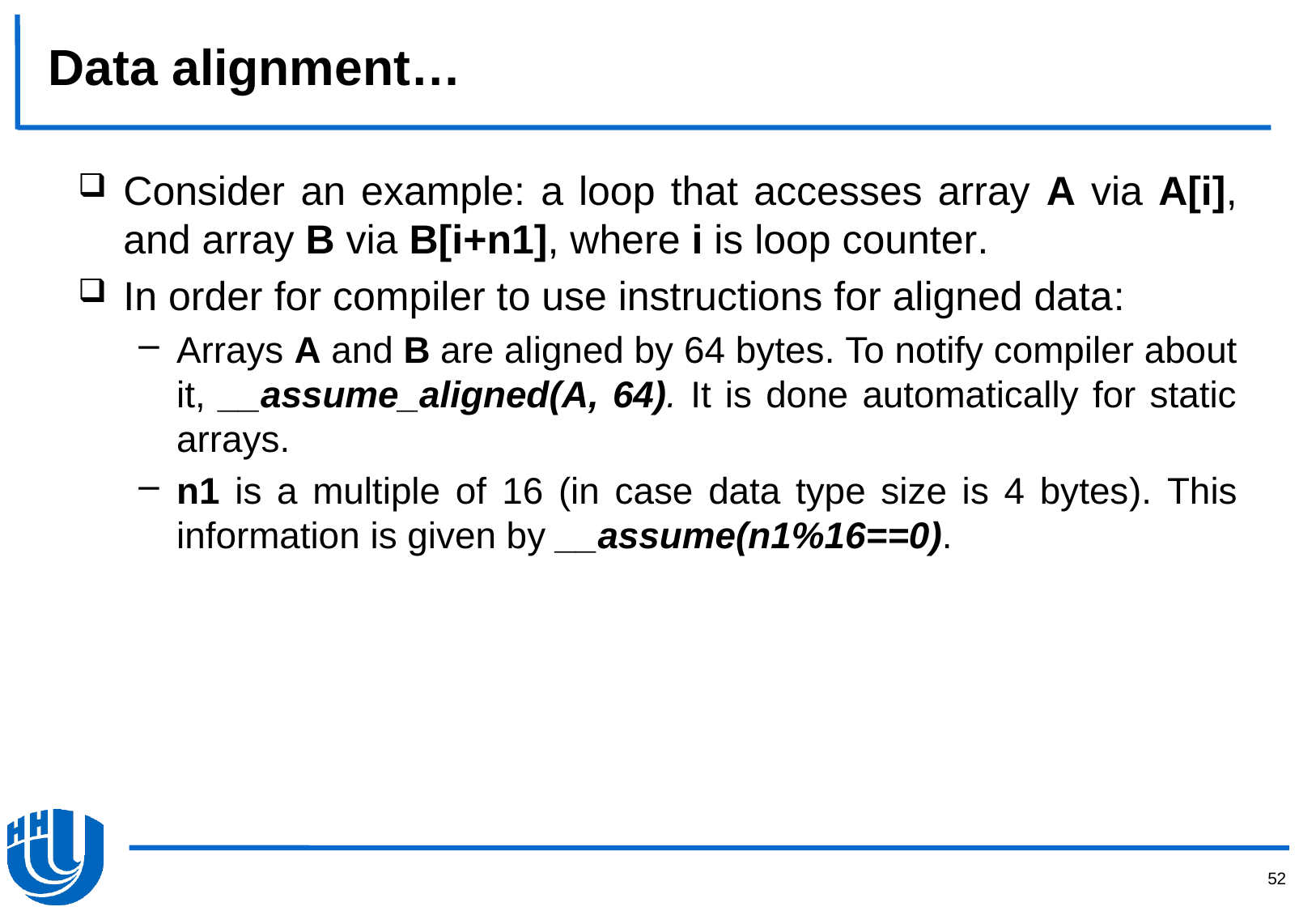

# Data alignment…
Consider an example: a loop that accesses array A via A[i], and array B via B[i+n1], where i is loop counter.
In order for compiler to use instructions for aligned data:
Arrays A and B are aligned by 64 bytes. To notify compiler about it, __assume_aligned(A, 64). It is done automatically for static arrays.
n1 is a multiple of 16 (in case data type size is 4 bytes). This information is given by __assume(n1%16==0).
52